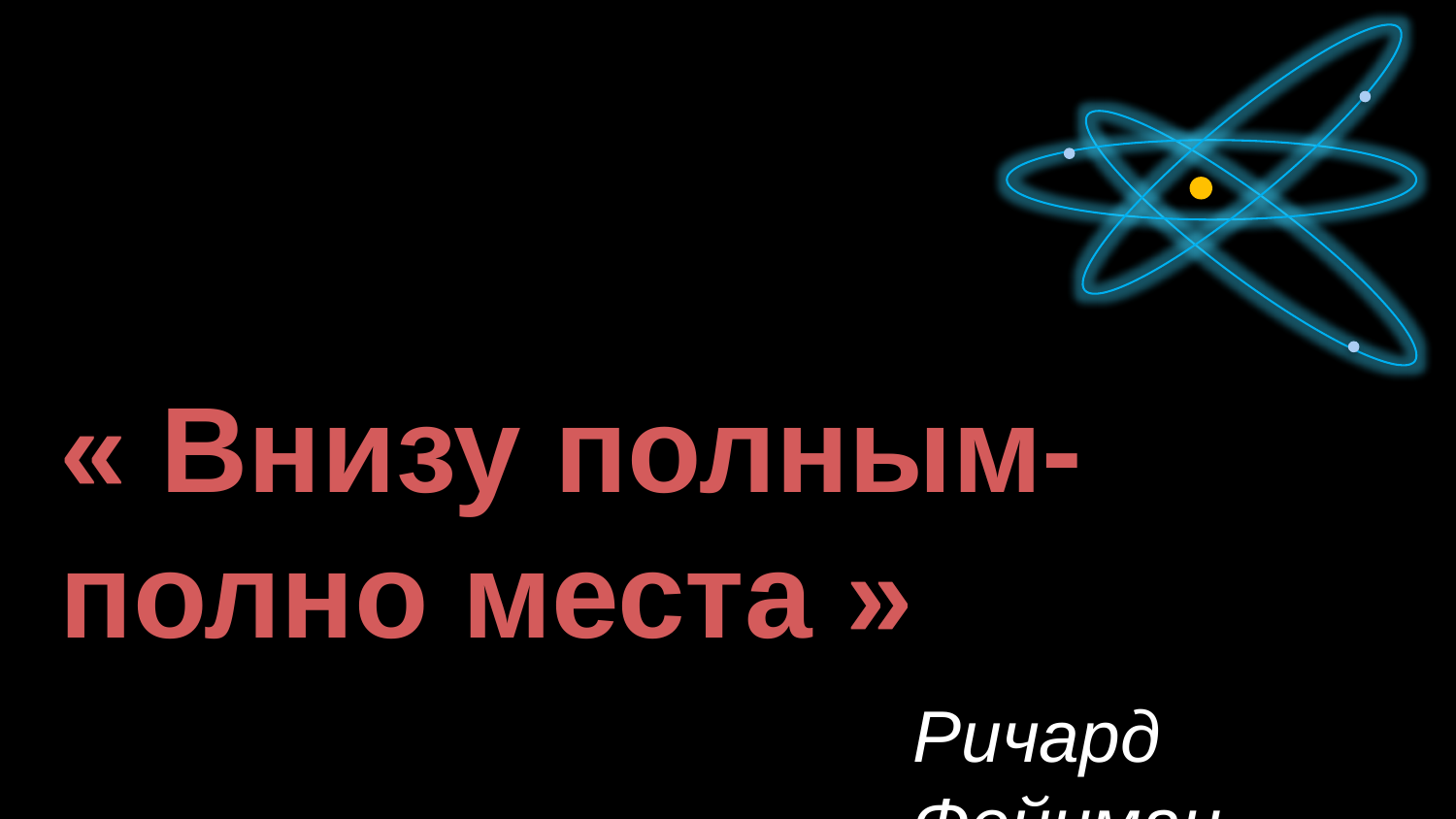

« Внизу полным-полно места »
Ричард Фейнман